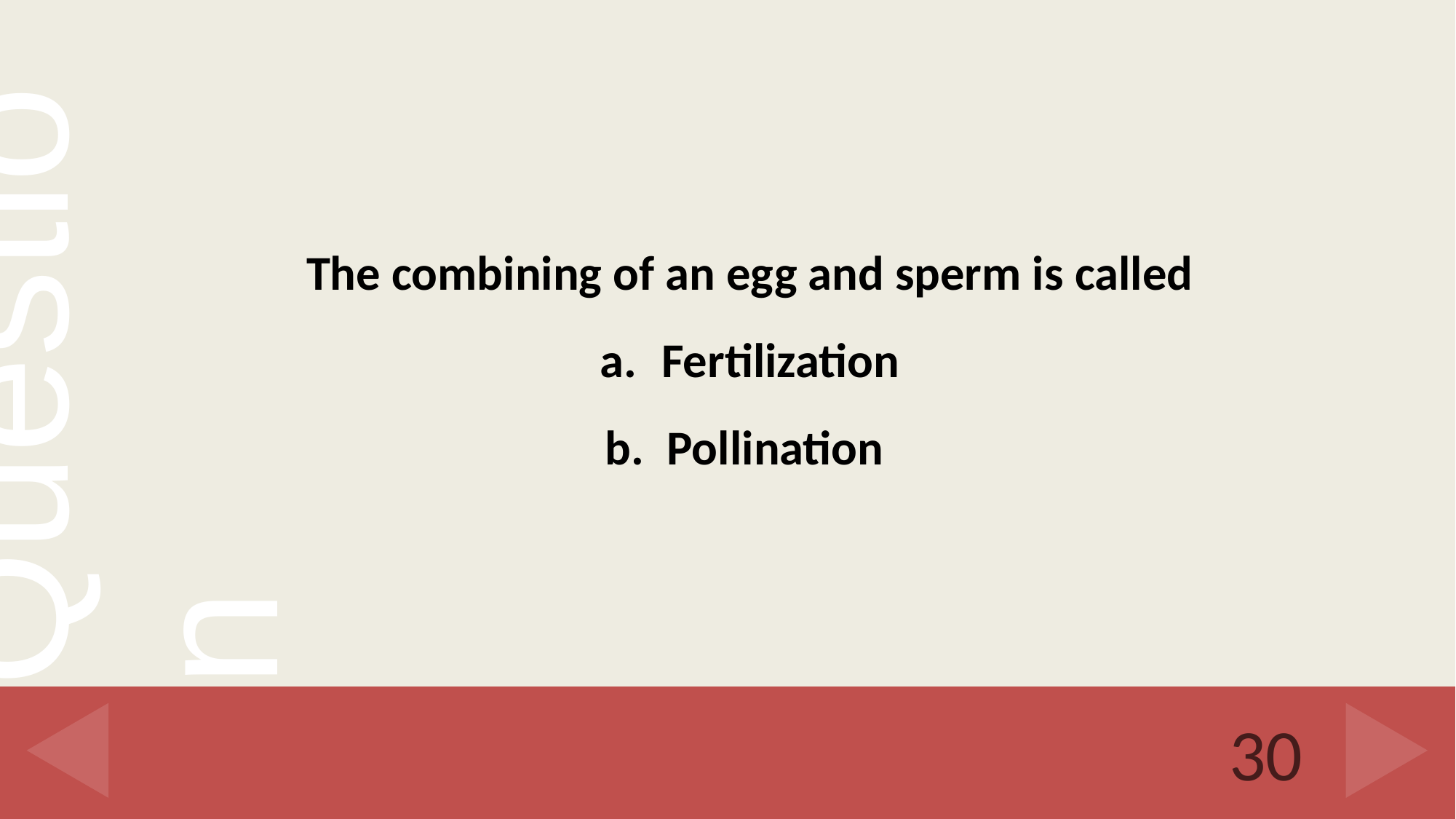

The combining of an egg and sperm is called
Fertilization
Pollination
30